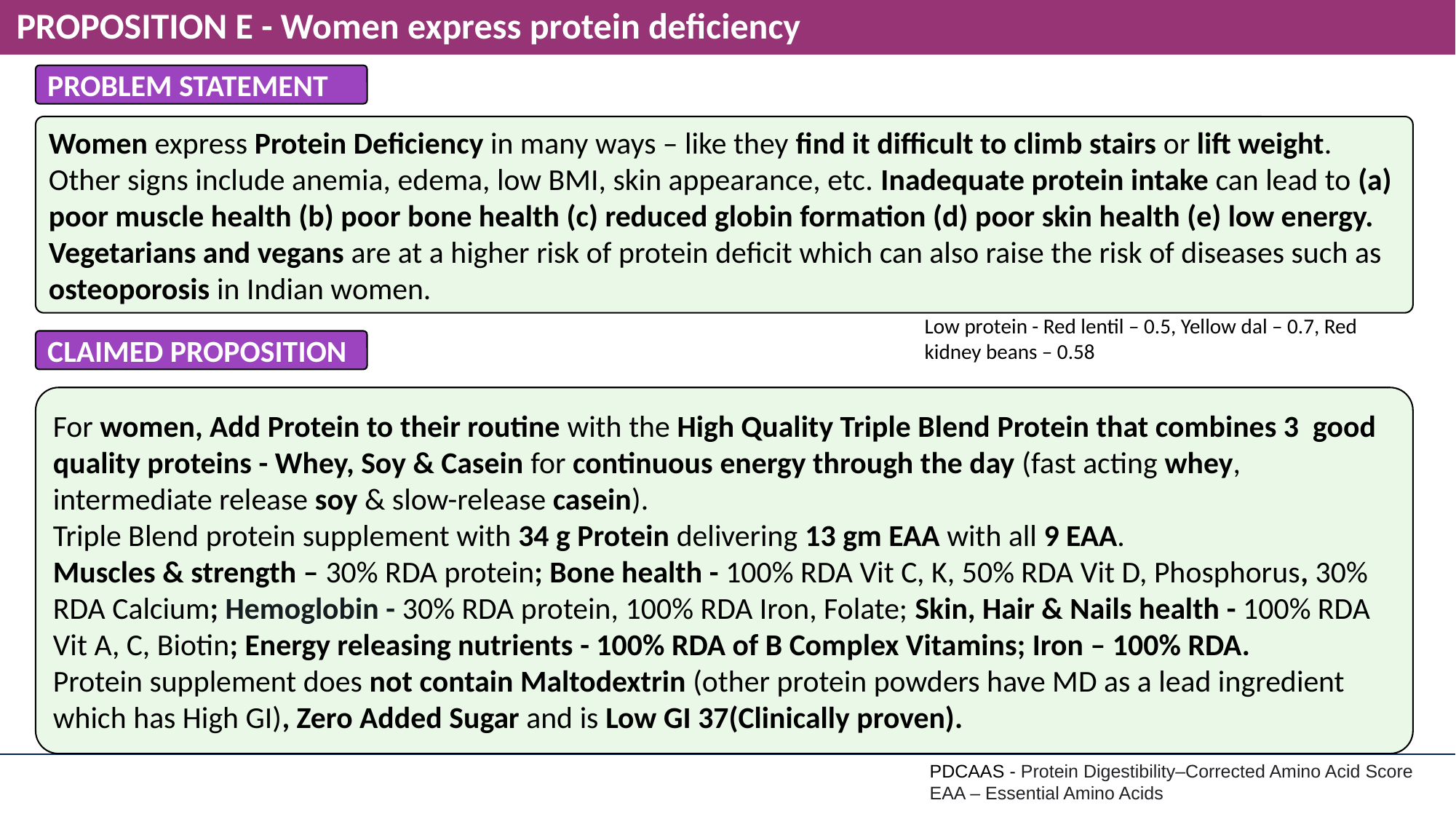

# PROPOSITION E - Women express protein deficiency
PROBLEM STATEMENT
Women express Protein Deficiency in many ways – like they find it difficult to climb stairs or lift weight.  Other signs include anemia, edema, low BMI, skin appearance, etc. Inadequate protein intake can lead to (a) poor muscle health (b) poor bone health (c) reduced globin formation (d) poor skin health (e) low energy. Vegetarians and vegans are at a higher risk of protein deficit which can also raise the risk of diseases such as osteoporosis in Indian women.
Low protein - Red lentil – 0.5, Yellow dal – 0.7, Red kidney beans – 0.58
CLAIMED PROPOSITION
For women, Add Protein to their routine with the High Quality Triple Blend Protein that combines 3  good quality proteins - Whey, Soy & Casein for continuous energy through the day (fast acting whey, intermediate release soy & slow-release casein).
Triple Blend protein supplement with 34 g Protein delivering 13 gm EAA with all 9 EAA.
Muscles & strength – 30% RDA protein; Bone health - 100% RDA Vit C, K, 50% RDA Vit D, Phosphorus, 30% RDA Calcium; Hemoglobin - 30% RDA protein, 100% RDA Iron, Folate; Skin, Hair & Nails health - 100% RDA Vit A, C, Biotin; Energy releasing nutrients - 100% RDA of B Complex Vitamins; Iron – 100% RDA.
Protein supplement does not contain Maltodextrin (other protein powders have MD as a lead ingredient which has High GI), Zero Added Sugar and is Low GI 37(Clinically proven).
PDCAAS - Protein Digestibility–Corrected Amino Acid Score
EAA – Essential Amino Acids